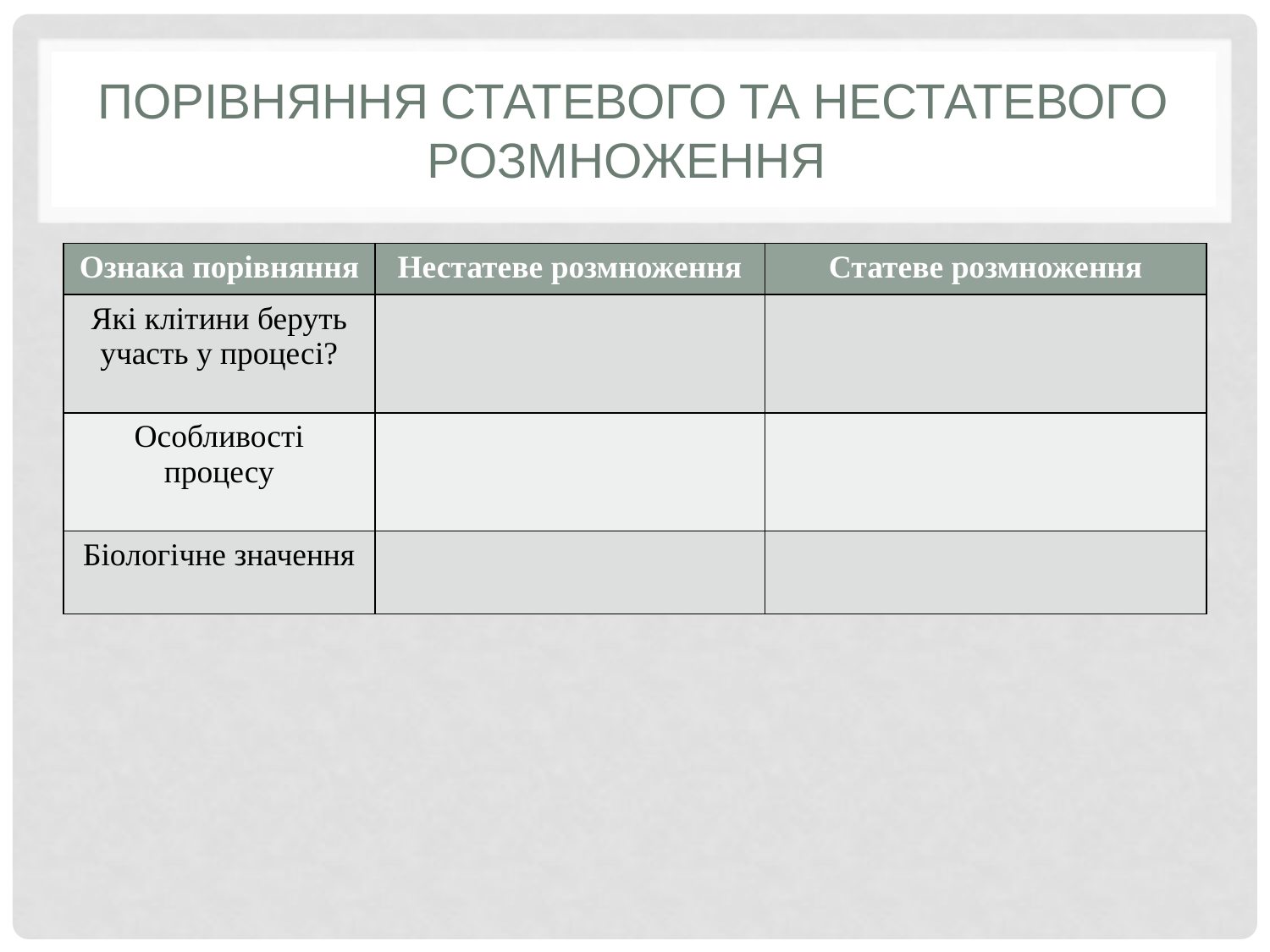

# Порівняння статевого та нестатевого розмноження
| Ознака порівняння | Нестатеве розмноження | Статеве розмноження |
| --- | --- | --- |
| Які клітини беруть участь у процесі? |  |  |
| Особливості процесу |  |  |
| Біологічне значення |  |  |